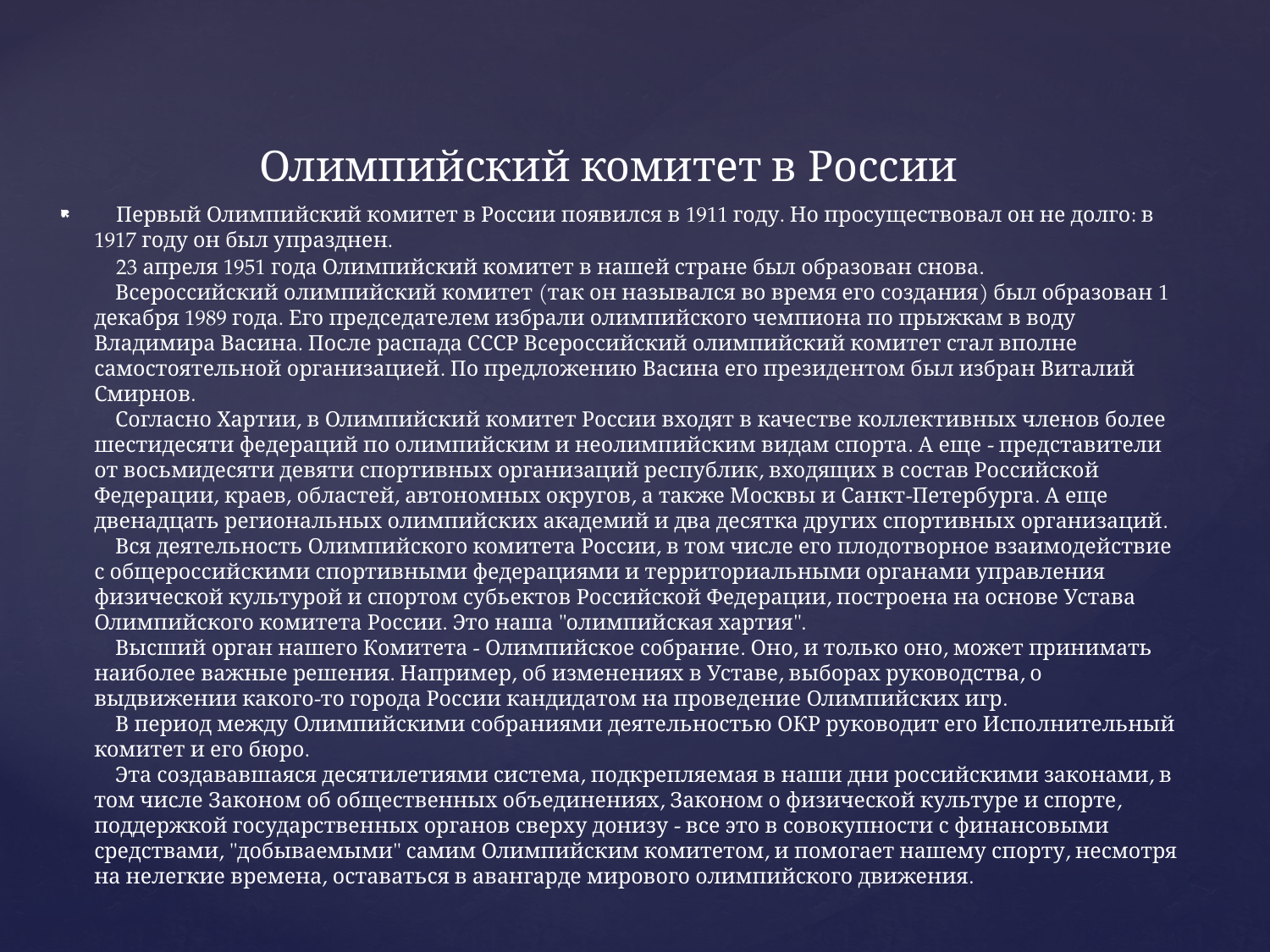

# Олимпийский комитет в России

    Первый Олимпийский комитет в России появился в 1911 году. Но просуществовал он не долго: в 1917 году он был упразднен.
    23 апреля 1951 года Олимпийский комитет в нашей стране был образован снова.
    Всероссийский олимпийский комитет (так он назывался во время его создания) был образован 1 декабря 1989 года. Его председателем избрали олимпийского чемпиона по прыжкам в воду Владимира Васина. После распада СССР Всероссийский олимпийский комитет стал вполне самостоятельной организацией. По предложению Васина его президентом был избран Виталий Смирнов.
    Согласно Хартии, в Олимпийский комитет России входят в качестве коллективных членов более шестидесяти федераций по олимпийским и неолимпийским видам спорта. А еще - представители от восьмидесяти девяти спортивных организаций республик, входящих в состав Российской Федерации, краев, областей, автономных округов, а также Москвы и Санкт-Петербурга. А еще двенадцать региональных олимпийских академий и два десятка других спортивных организаций.
    Вся деятельность Олимпийского комитета России, в том числе его плодотворное взаимодействие с общероссийскими спортивными федерациями и территориальными органами управления физической культурой и спортом субьектов Российской Федерации, построена на основе Устава Олимпийского комитета России. Это наша "олимпийская хартия".
    Высший орган нашего Комитета - Олимпийское собрание. Оно, и только оно, может принимать наиболее важные решения. Например, об изменениях в Уставе, выборах руководства, о выдвижении какого-то города России кандидатом на проведение Олимпийских игр.
    В период между Олимпийскими собраниями деятельностью ОКР руководит его Исполнительный комитет и его бюро.
    Эта создававшаяся десятилетиями система, подкрепляемая в наши дни российскими законами, в том числе Законом об общественных объединениях, Законом о физической культуре и спорте, поддержкой государственных органов сверху донизу - все это в совокупности с финансовыми средствами, "добываемыми" самим Олимпийским комитетом, и помогает нашему спорту, несмотря на нелегкие времена, оставаться в авангарде мирового олимпийского движения.